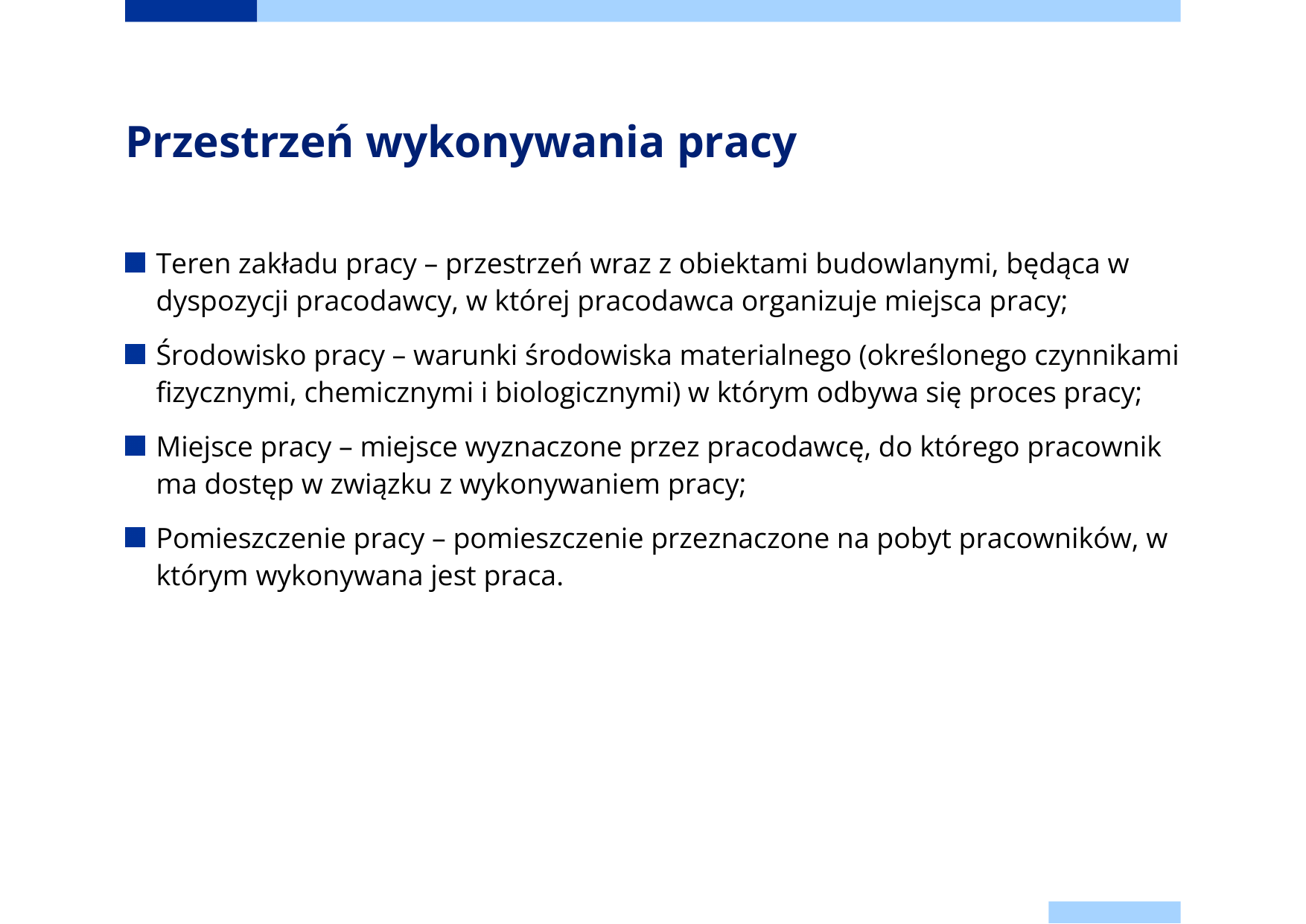

# Przestrzeń wykonywania pracy
Teren zakładu pracy – przestrzeń wraz z obiektami budowlanymi, będąca w dyspozycji pracodawcy, w której pracodawca organizuje miejsca pracy;
Środowisko pracy – warunki środowiska materialnego (określonego czynnikami fizycznymi, chemicznymi i biologicznymi) w którym odbywa się proces pracy;
Miejsce pracy – miejsce wyznaczone przez pracodawcę, do którego pracownik ma dostęp w związku z wykonywaniem pracy;
Pomieszczenie pracy – pomieszczenie przeznaczone na pobyt pracowników, w którym wykonywana jest praca.